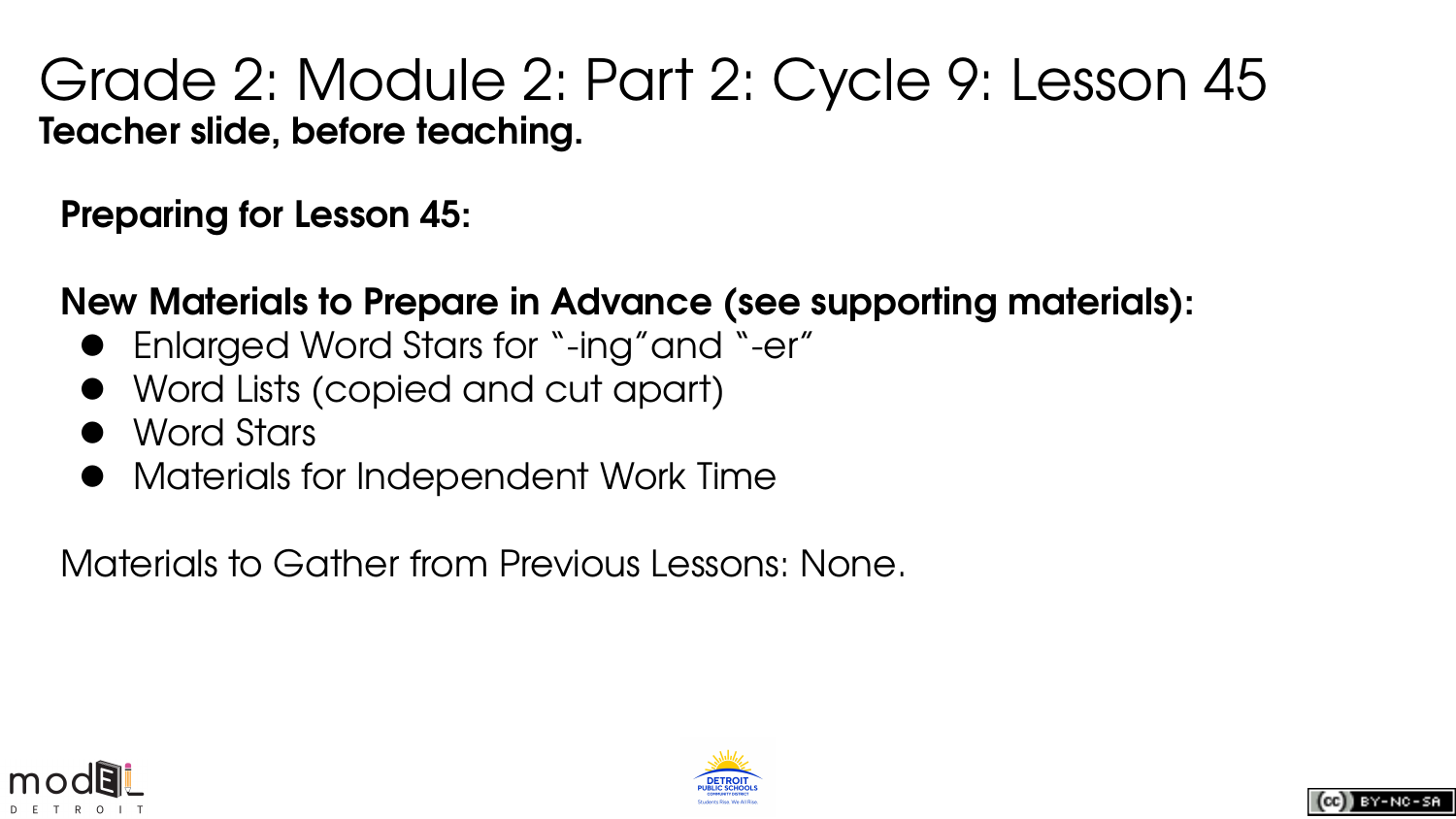

# Grade 2: Module 2: Part 2: Cycle 9: Lesson 45
Teacher slide, before teaching.
Preparing for Lesson 45:

New Materials to Prepare in Advance (see supporting materials):
Enlarged Word Stars for “-ing”and “-er”
Word Lists (copied and cut apart)
Word Stars
Materials for Independent Work Time

Materials to Gather from Previous Lessons: None.